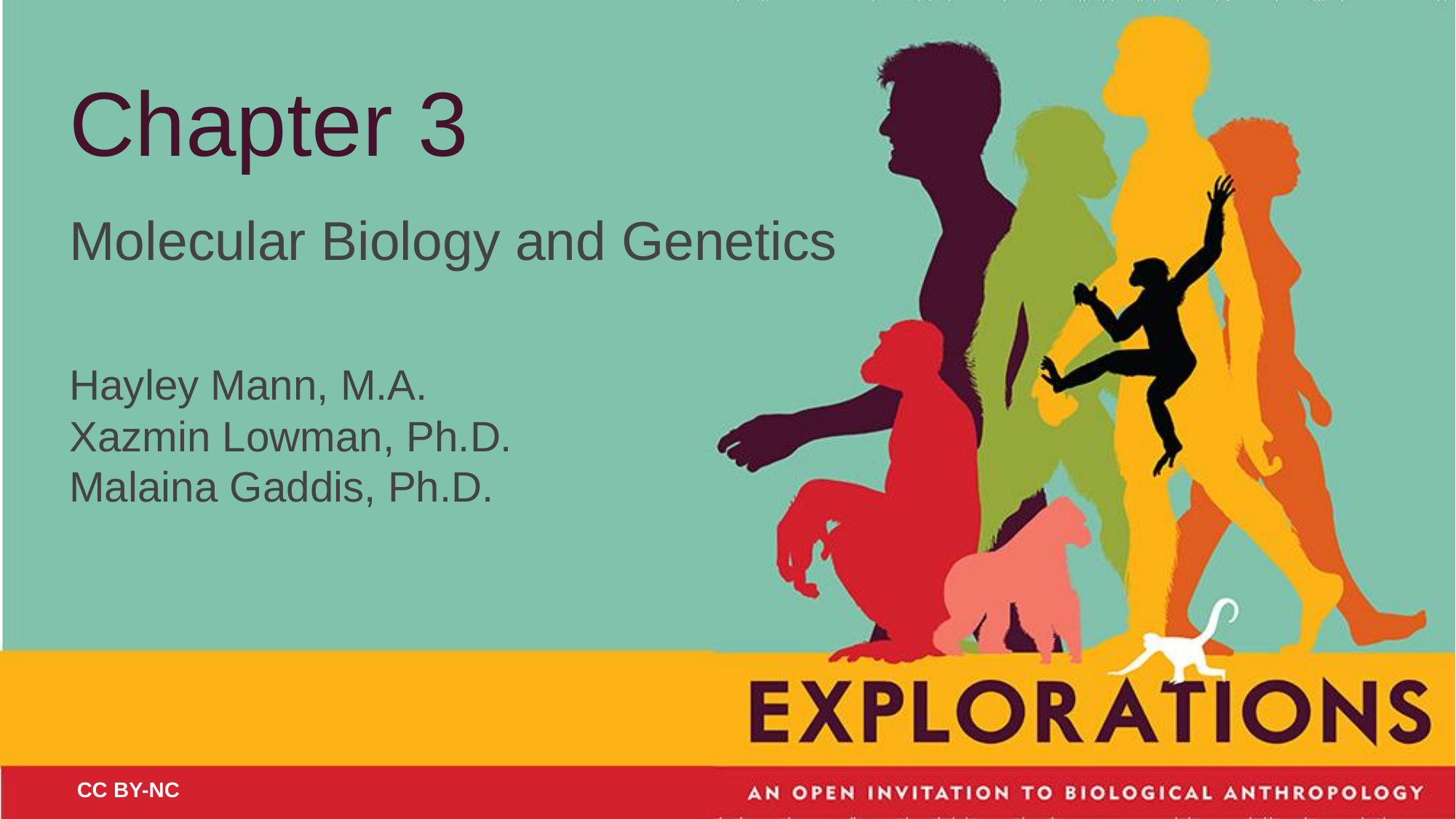

Chapter 3
Molecular Biology and Genetics
Hayley Mann, M.A.
Xazmin Lowman, Ph.D.
Malaina Gaddis, Ph.D.

CC BY-NC